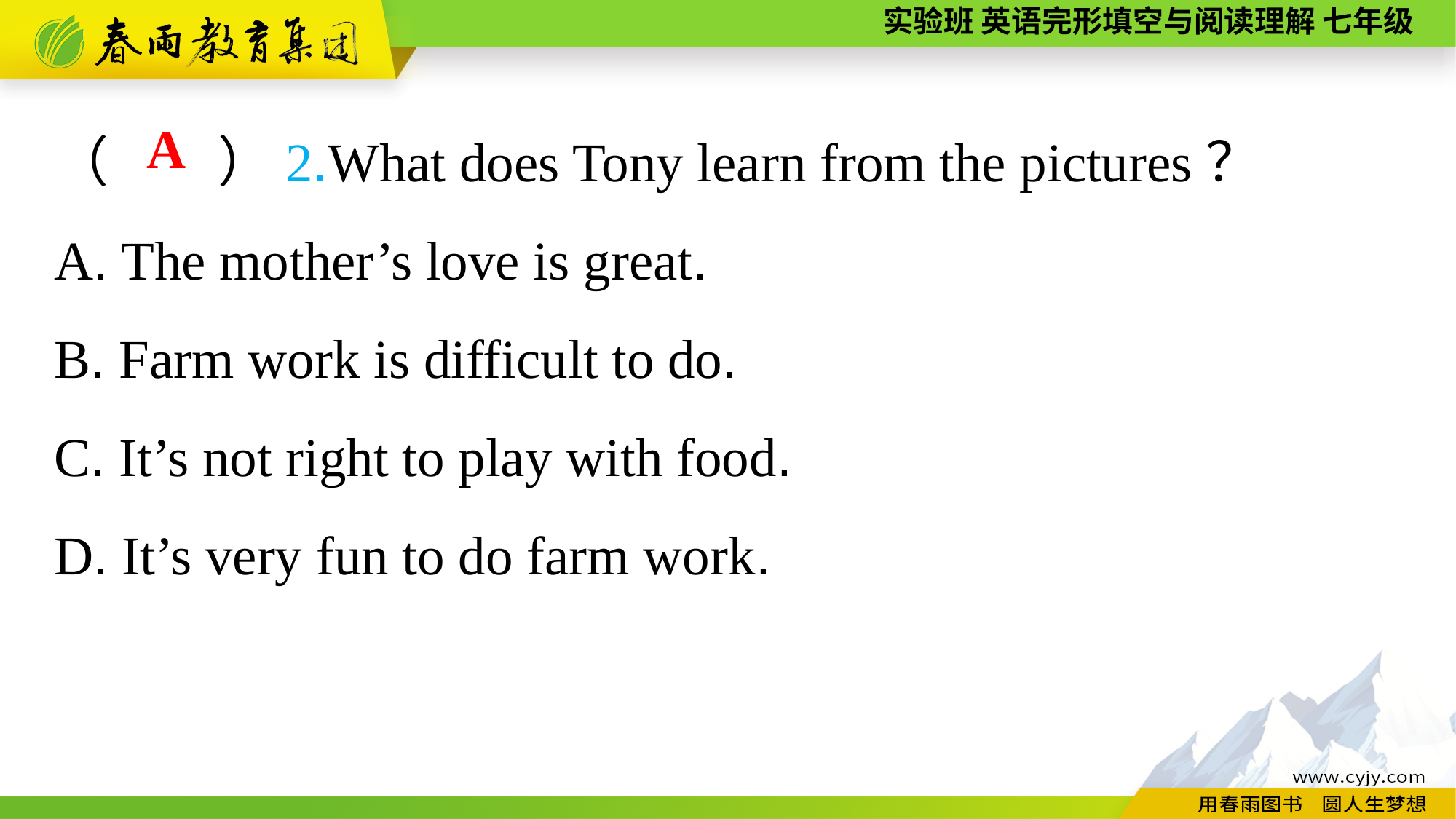

（　　）2.What does Tony learn from the pictures？
A. The mother’s love is great.
B. Farm work is difficult to do.
C. It’s not right to play with food.
D. It’s very fun to do farm work.
A